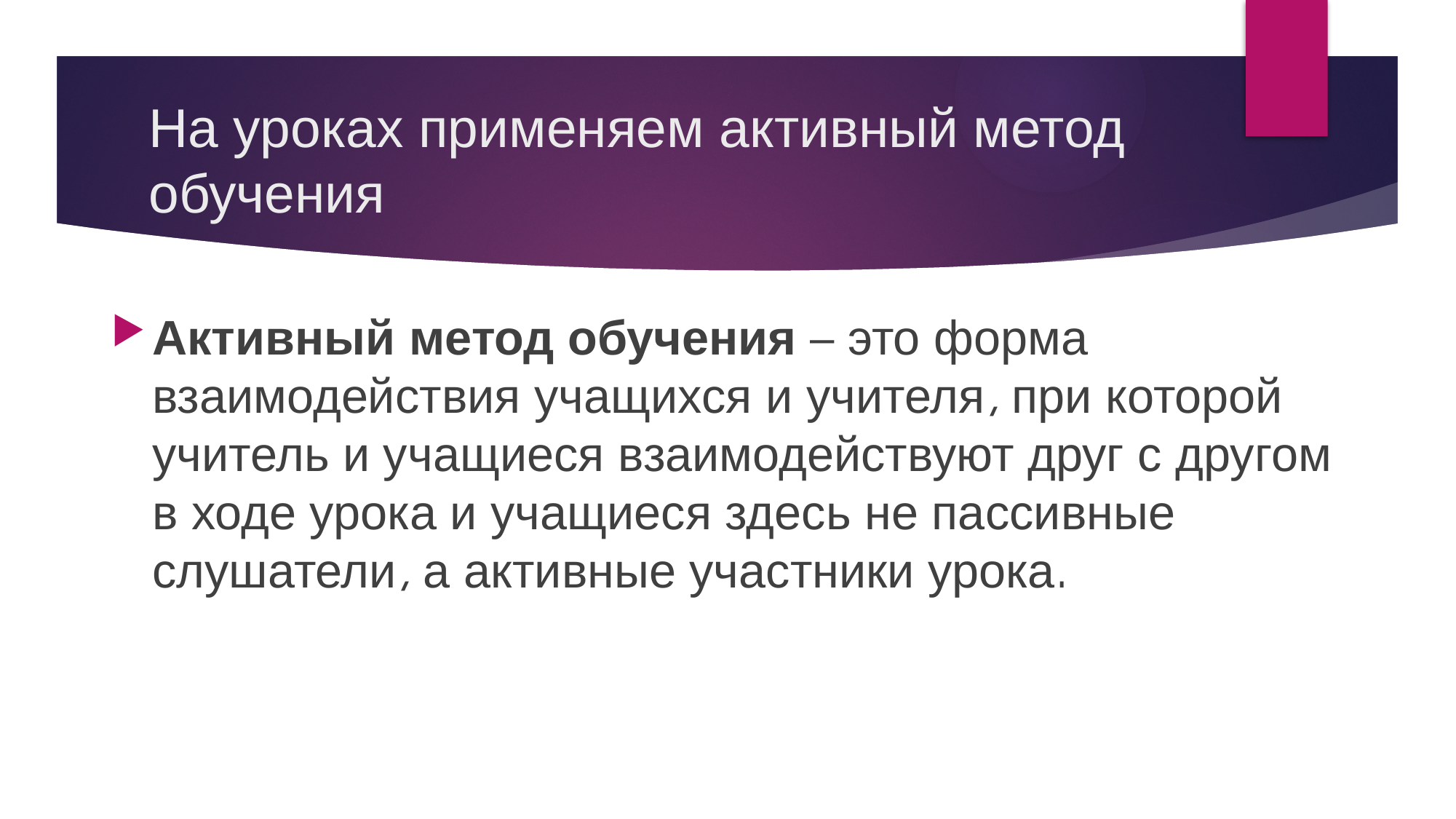

# На уроках применяем активный метод обучения
Активный метод обучения – это форма взаимодействия учащихся и учителя, при которой учитель и учащиеся взаимодействуют друг с другом в ходе урока и учащиеся здесь не пассивные слушатели, а активные участники урока.